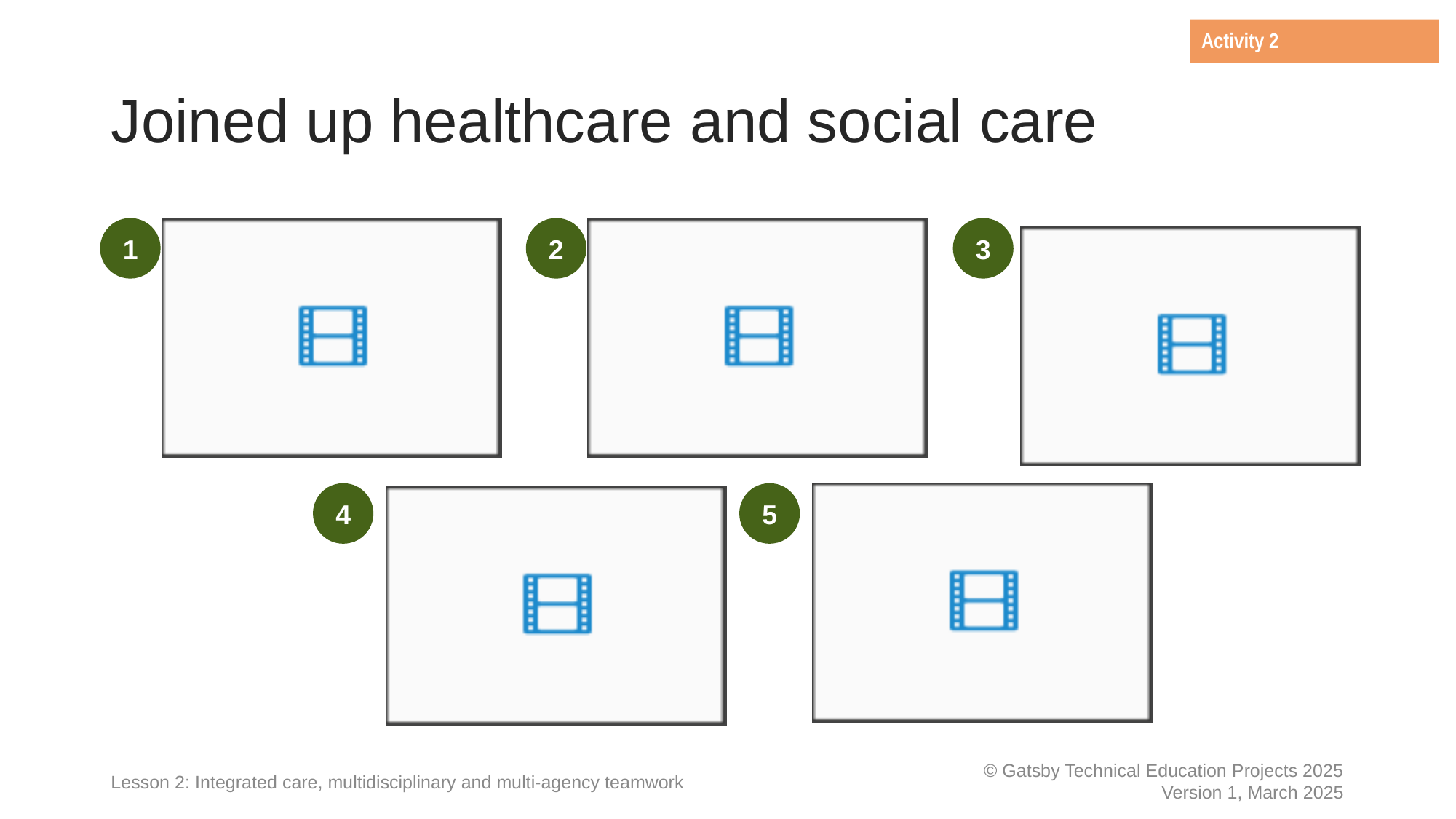

Activity 2
# Joined up healthcare and social care
Continuous research, statistics: what is working, what needs improving?
Start early: health education and citizenship in schools
Social prescribing: funding for activities and community support, e.g. free gym membership
Government initiatives, e.g. sugar tax
Support from charities and community volunteers
Lesson 2: Integrated care, multidisciplinary and multi-agency teamwork